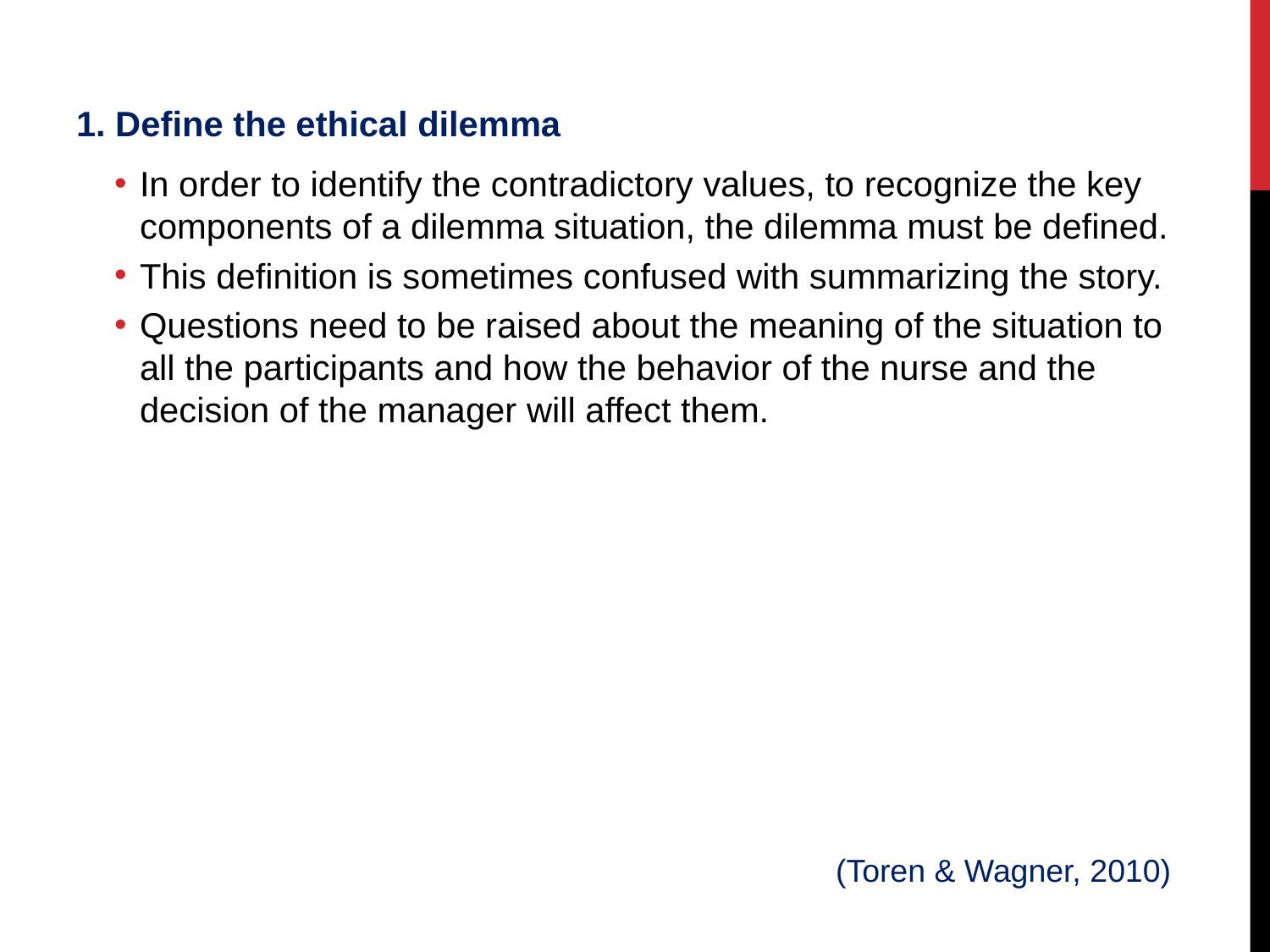

1. Define the ethical dilemma
In order to identify the contradictory values, to recognize the key components of a dilemma situation, the dilemma must be defined.
This definition is sometimes confused with summarizing the story.
Questions need to be raised about the meaning of the situation to all the participants and how the behavior of the nurse and the decision of the manager will affect them.
(Toren & Wagner, 2010)